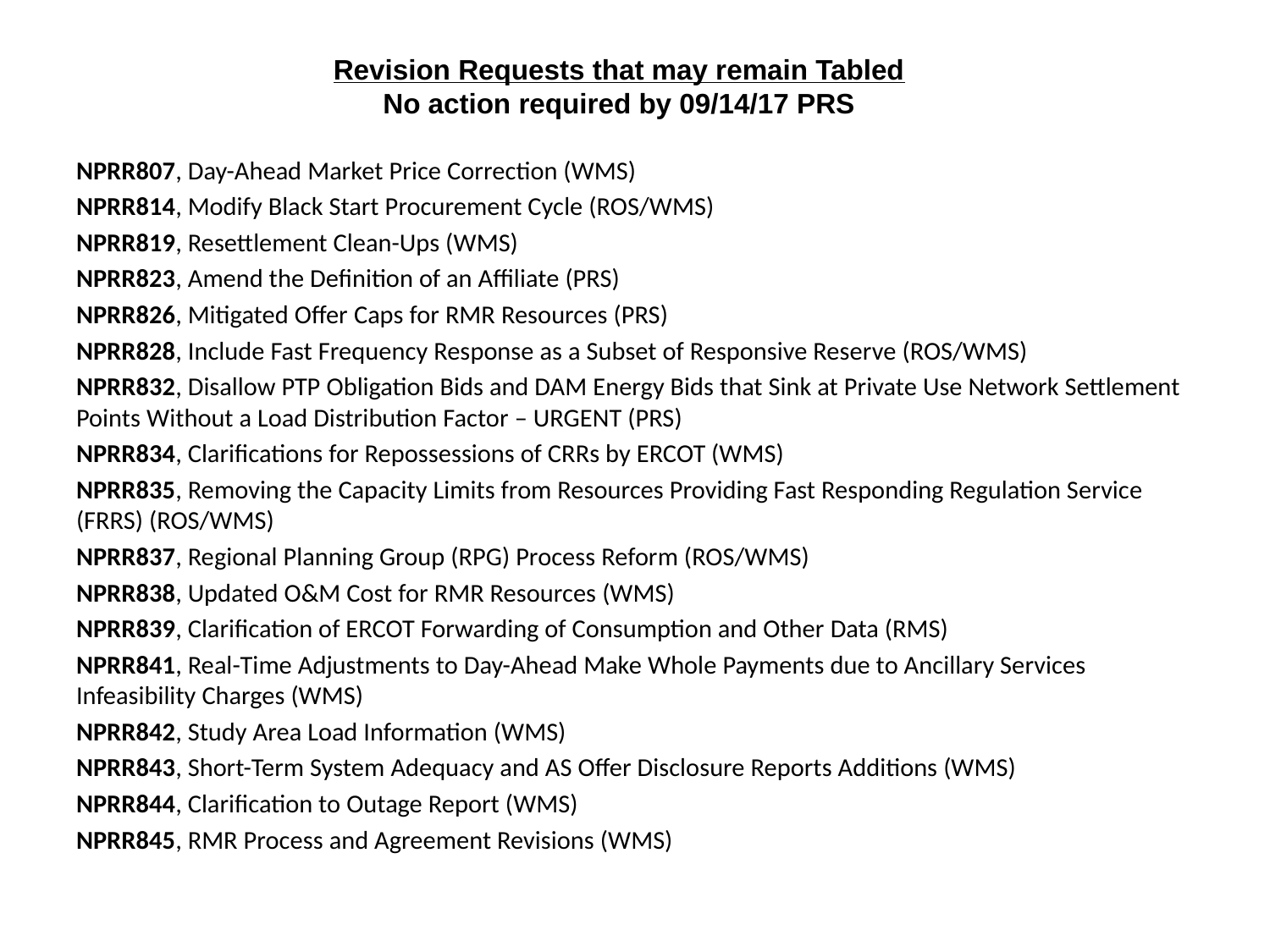

# Revision Requests that may remain Tabled No action required by 09/14/17 PRS

NPRR807, Day-Ahead Market Price Correction (WMS)
NPRR814, Modify Black Start Procurement Cycle (ROS/WMS)
NPRR819, Resettlement Clean-Ups (WMS)
NPRR823, Amend the Definition of an Affiliate (PRS)
NPRR826, Mitigated Offer Caps for RMR Resources (PRS)
NPRR828, Include Fast Frequency Response as a Subset of Responsive Reserve (ROS/WMS)
NPRR832, Disallow PTP Obligation Bids and DAM Energy Bids that Sink at Private Use Network Settlement Points Without a Load Distribution Factor – URGENT (PRS)
NPRR834, Clarifications for Repossessions of CRRs by ERCOT (WMS)
NPRR835, Removing the Capacity Limits from Resources Providing Fast Responding Regulation Service (FRRS) (ROS/WMS)
NPRR837, Regional Planning Group (RPG) Process Reform (ROS/WMS)
NPRR838, Updated O&M Cost for RMR Resources (WMS)
NPRR839, Clarification of ERCOT Forwarding of Consumption and Other Data (RMS)
NPRR841, Real-Time Adjustments to Day-Ahead Make Whole Payments due to Ancillary Services Infeasibility Charges (WMS)
NPRR842, Study Area Load Information (WMS)
NPRR843, Short-Term System Adequacy and AS Offer Disclosure Reports Additions (WMS)
NPRR844, Clarification to Outage Report (WMS)
NPRR845, RMR Process and Agreement Revisions (WMS)